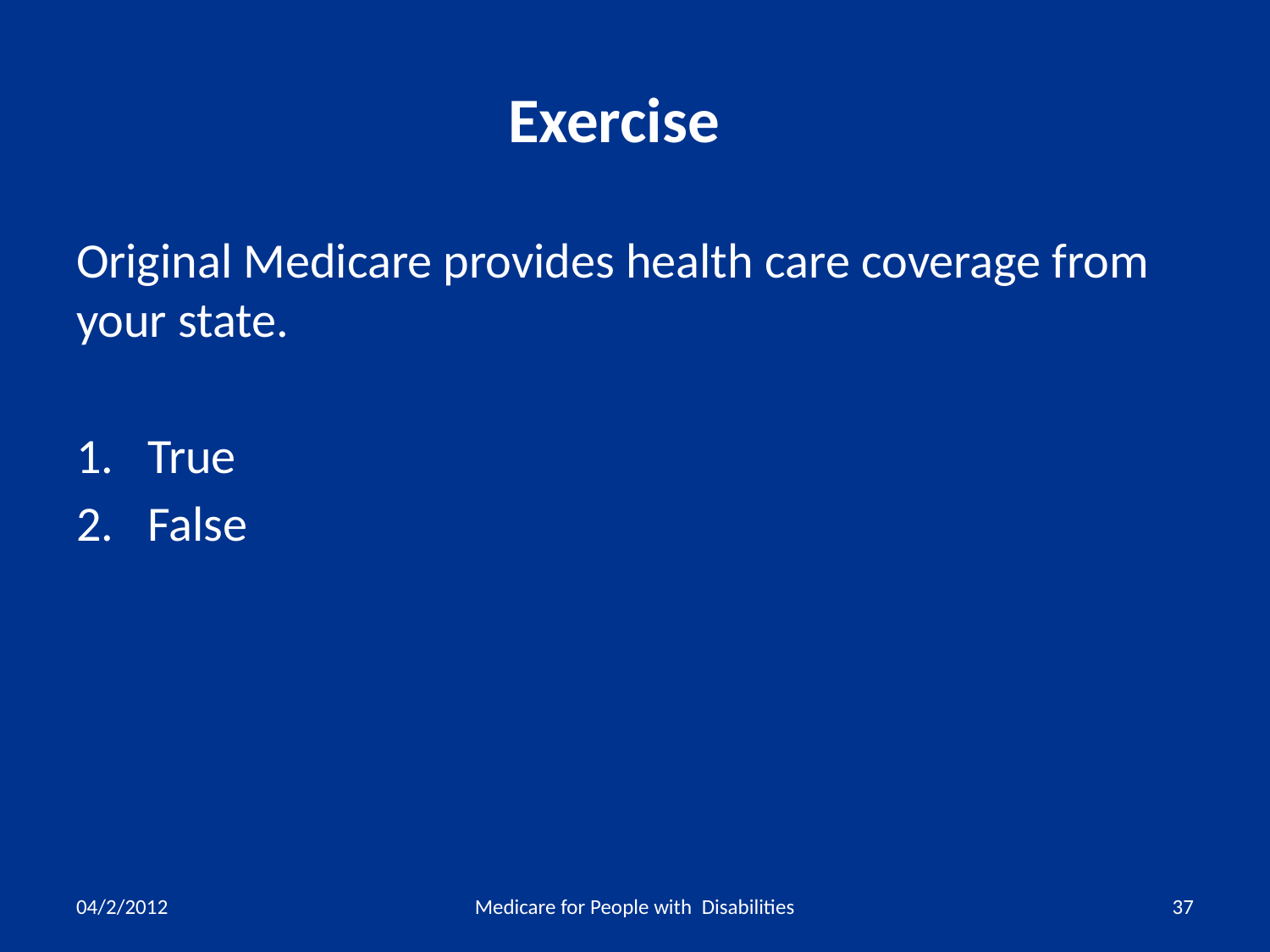

# Exercise
Original Medicare provides health care coverage from your state.

True
False
04/2/2012
Medicare for People with  Disabilities
37